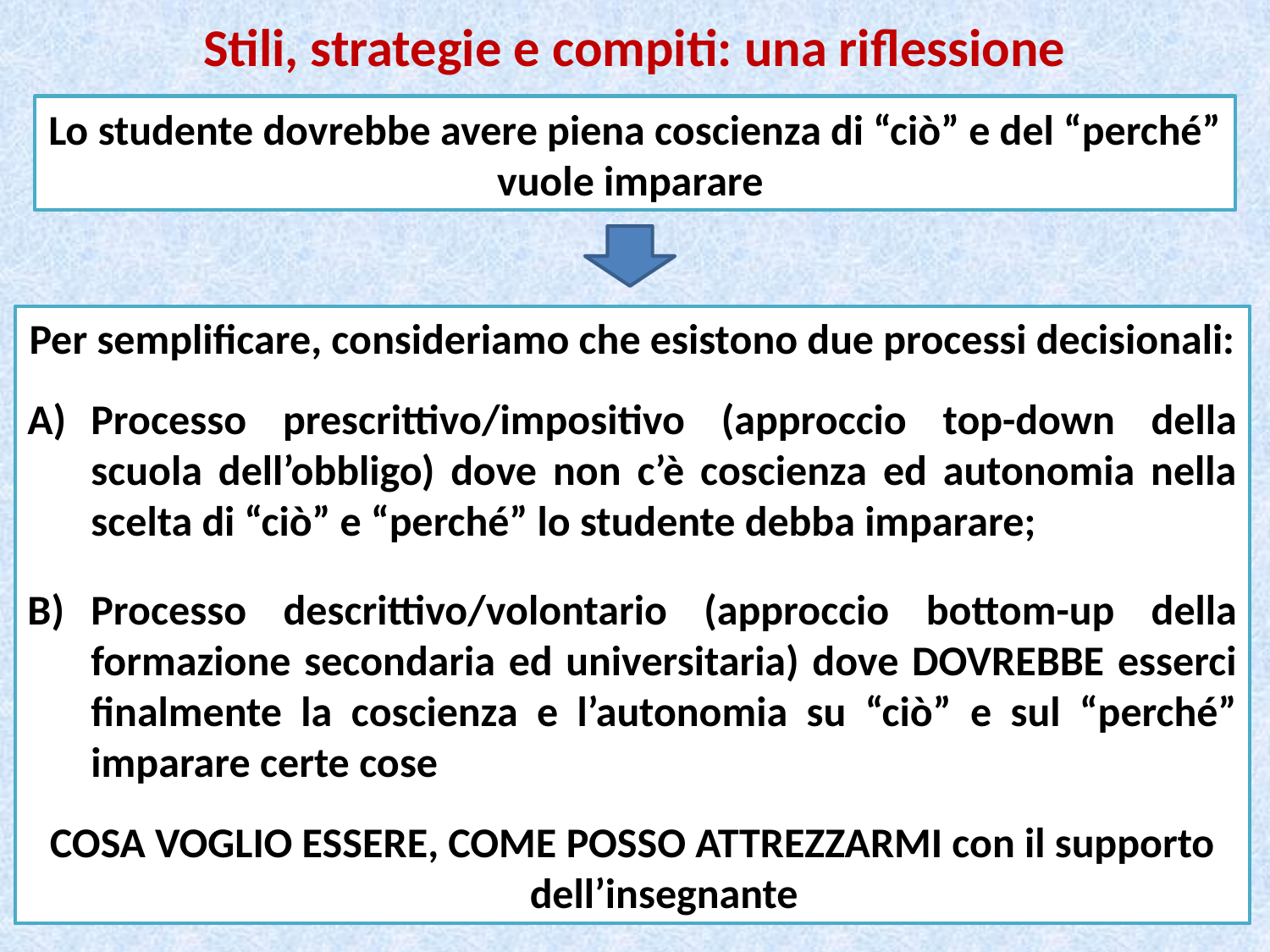

# Stili, strategie e compiti: una riflessione
Lo studente dovrebbe avere piena coscienza di “ciò” e del “perché” vuole imparare

Per semplificare, consideriamo che esistono due processi decisionali:

Processo prescrittivo/impositivo (approccio top-down della scuola dell’obbligo) dove non c’è coscienza ed autonomia nella scelta di “ciò” e “perché” lo studente debba imparare;

Processo descrittivo/volontario (approccio bottom-up della formazione secondaria ed universitaria) dove DOVREBBE esserci finalmente la coscienza e l’autonomia su “ciò” e sul “perché” imparare certe cose

COSA VOGLIO ESSERE, COME POSSO ATTREZZARMI con il supporto dell’insegnante